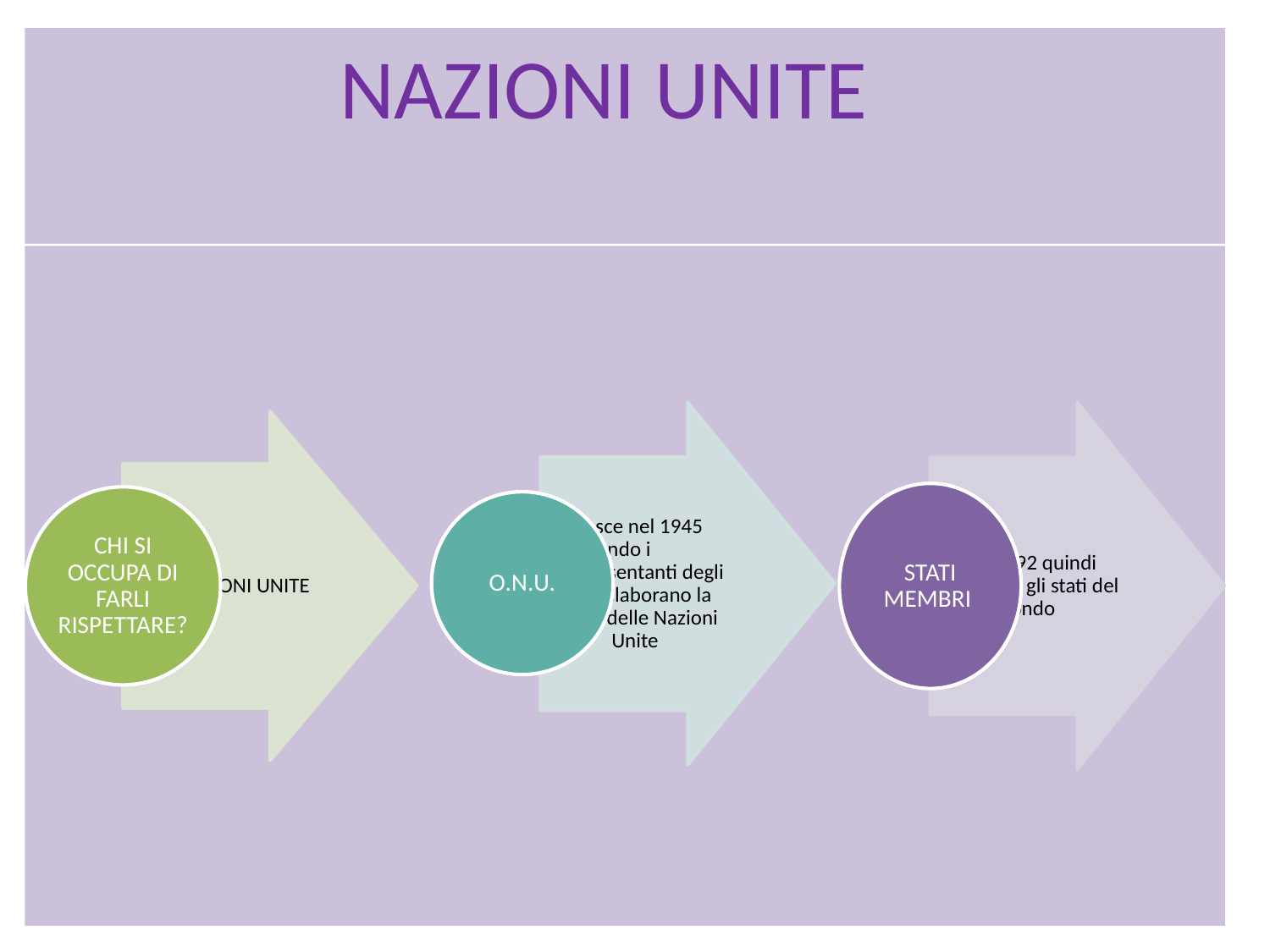

NAZIONI UNITE

     LE NAZIONI UNITE
CHI SI OCCUPA DI FARLI RISPETTARE?
Nasce nel 1945 quando i           rappresentanti degli stati elaborano la Carta delle Nazioni Unite
O.N.U.
Sono 192 quindi quasi tutti gli stati del mondo
STATI MEMBRI